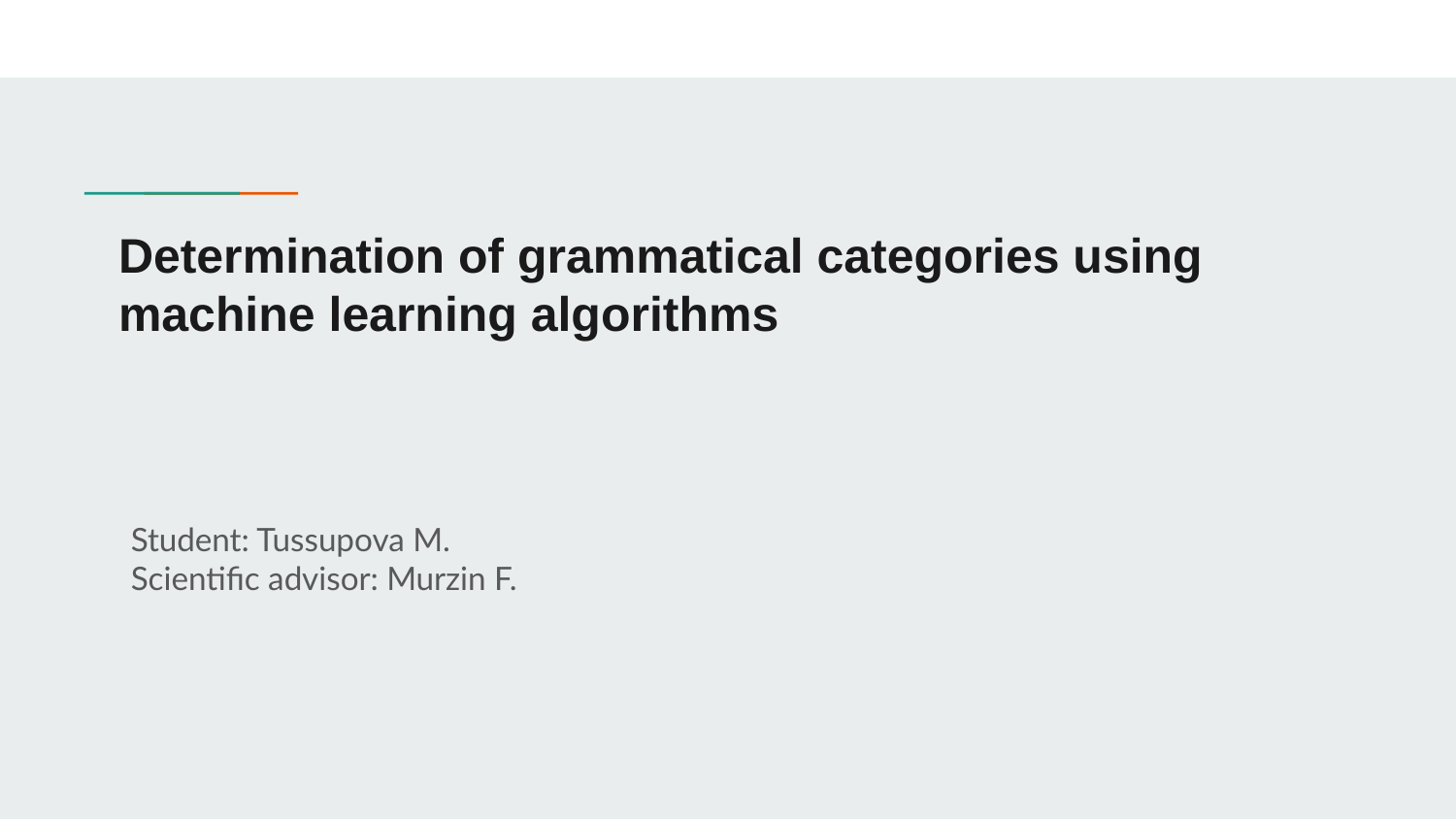

# Determination of grammatical categories using machine learning algorithms
Student: Tussupova M.
Scientific advisor: Murzin F.